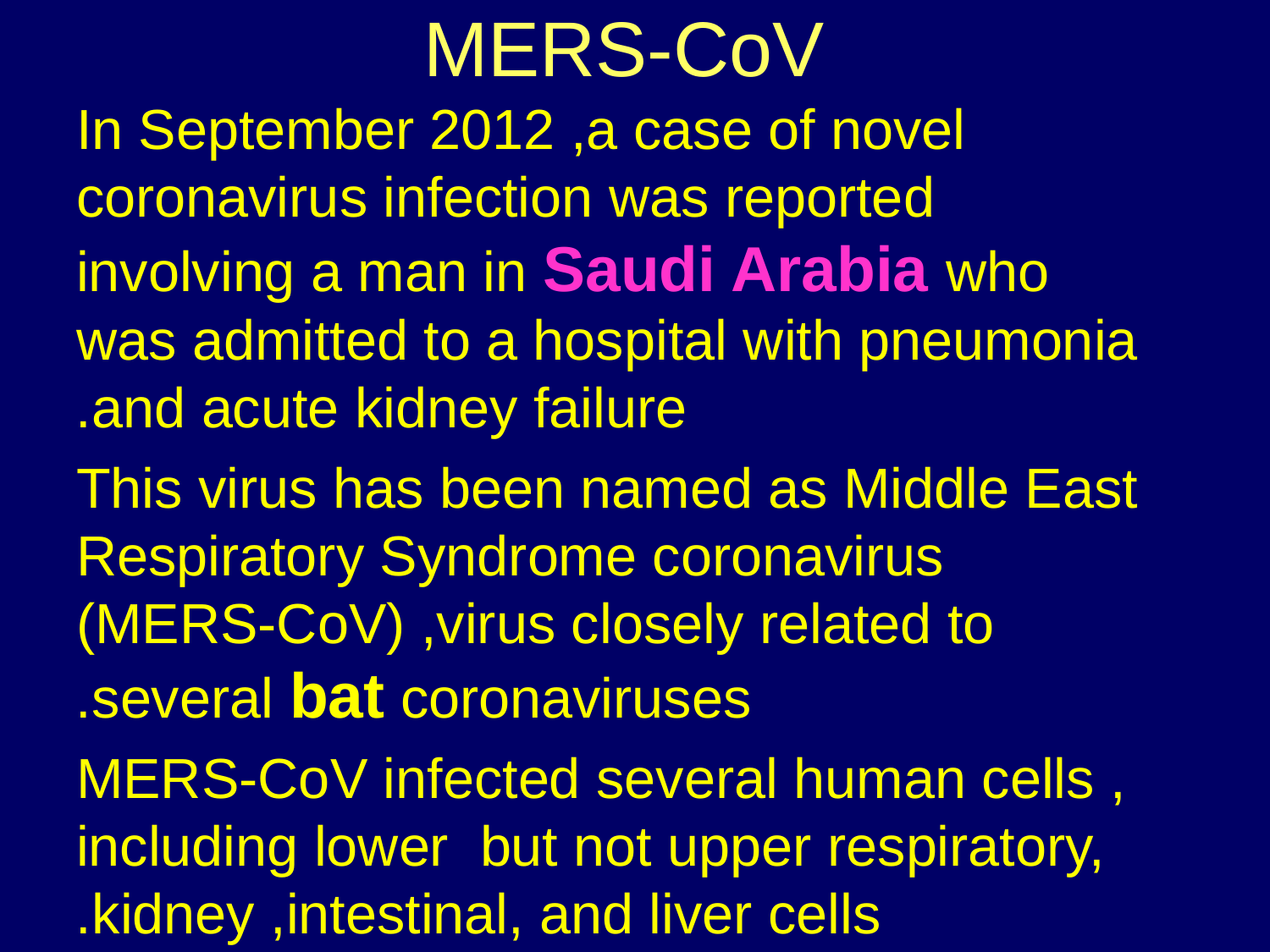

# MERS-CoV
In September 2012 ,a case of novel coronavirus infection was reported involving a man in Saudi Arabia who was admitted to a hospital with pneumonia and acute kidney failure.
This virus has been named as Middle East Respiratory Syndrome coronavirus    (MERS-CoV) ,virus closely related to several bat coronaviruses.
MERS-CoV infected several human cells , including lower  but not upper respiratory, kidney ,intestinal, and liver cells.